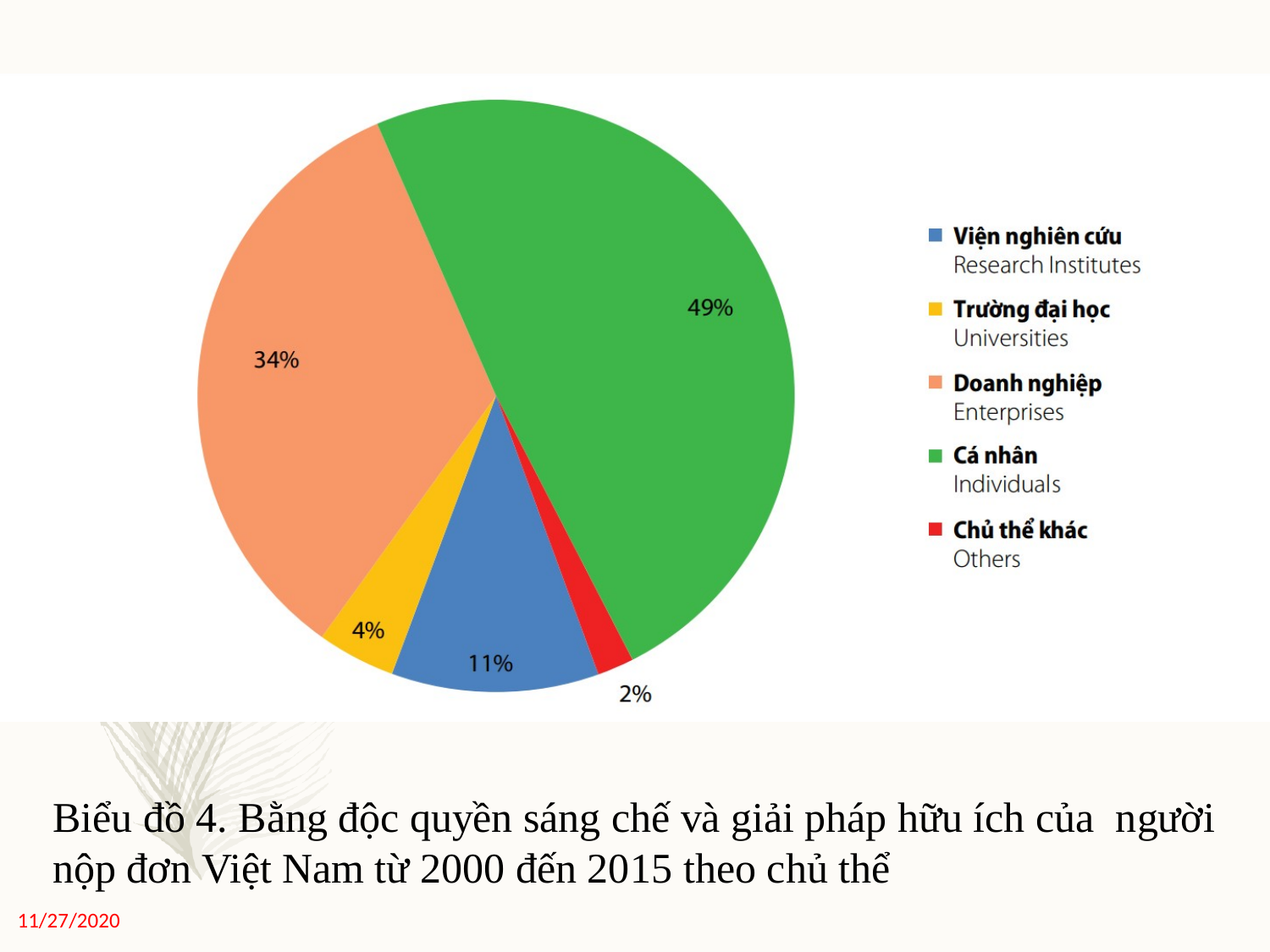

Biểu đồ 4. Bằng độc quyền sáng chế và giải pháp hữu ích của  người nộp đơn Việt Nam từ 2000 đến 2015 theo chủ thể
11/27/2020